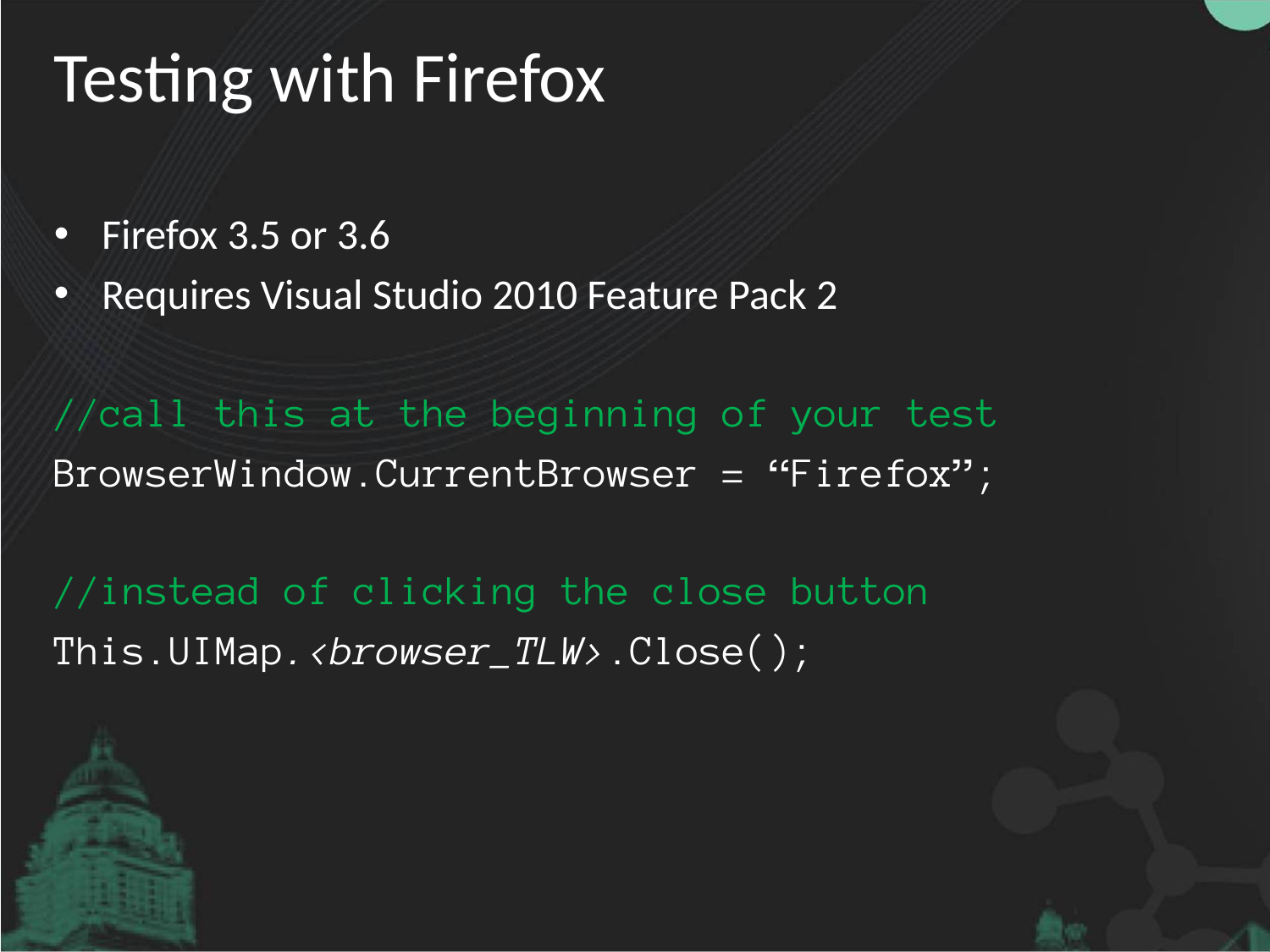

# Testing with Firefox
Firefox 3.5 or 3.6
Requires Visual Studio 2010 Feature Pack 2

//call this at the beginning of your test
BrowserWindow.CurrentBrowser = “Firefox”;

//instead of clicking the close button
This.UIMap.<browser_TLW>.Close();